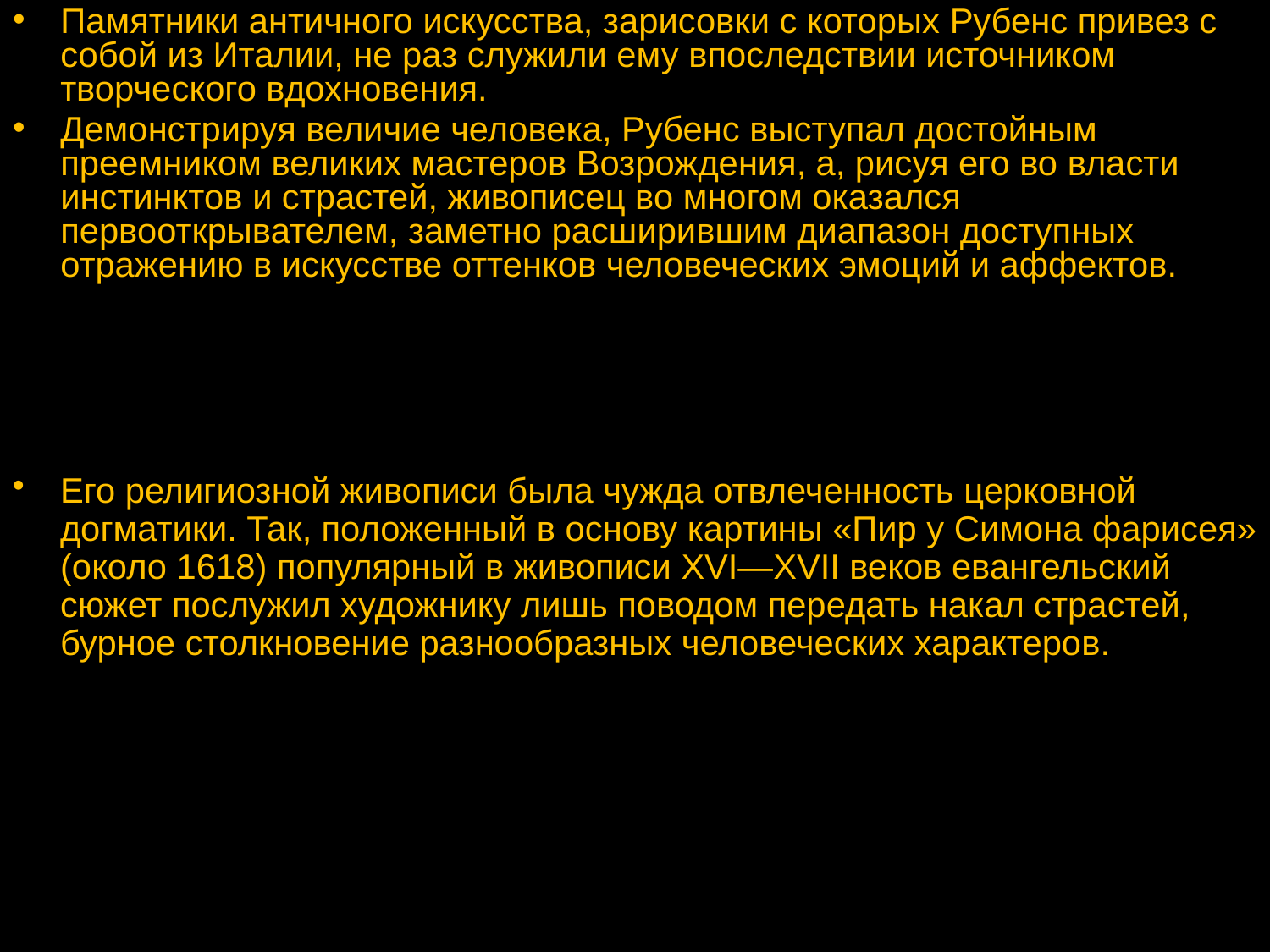

Памятники античного искусства, зарисовки с которых Рубенс привез с собой из Италии, не раз служили ему впоследствии источником творческого вдохновения.
Демонстрируя величие человека, Рубенс выступал достойным преемником великих мастеров Возрождения, а, рисуя его во власти инстинктов и страстей, живописец во многом оказался первооткрывателем, заметно расширившим диапазон доступных отражению в искусстве оттенков человеческих эмоций и аффектов.
Его религиозной живописи была чужда отвлеченность церковной догматики. Так, положенный в основу картины «Пир у Симона фарисея» (около 1618) популярный в живописи XVI—XVII веков евангельский сюжет послужил художнику лишь поводом передать накал страстей, бурное столкновение разнообразных человеческих характеров.